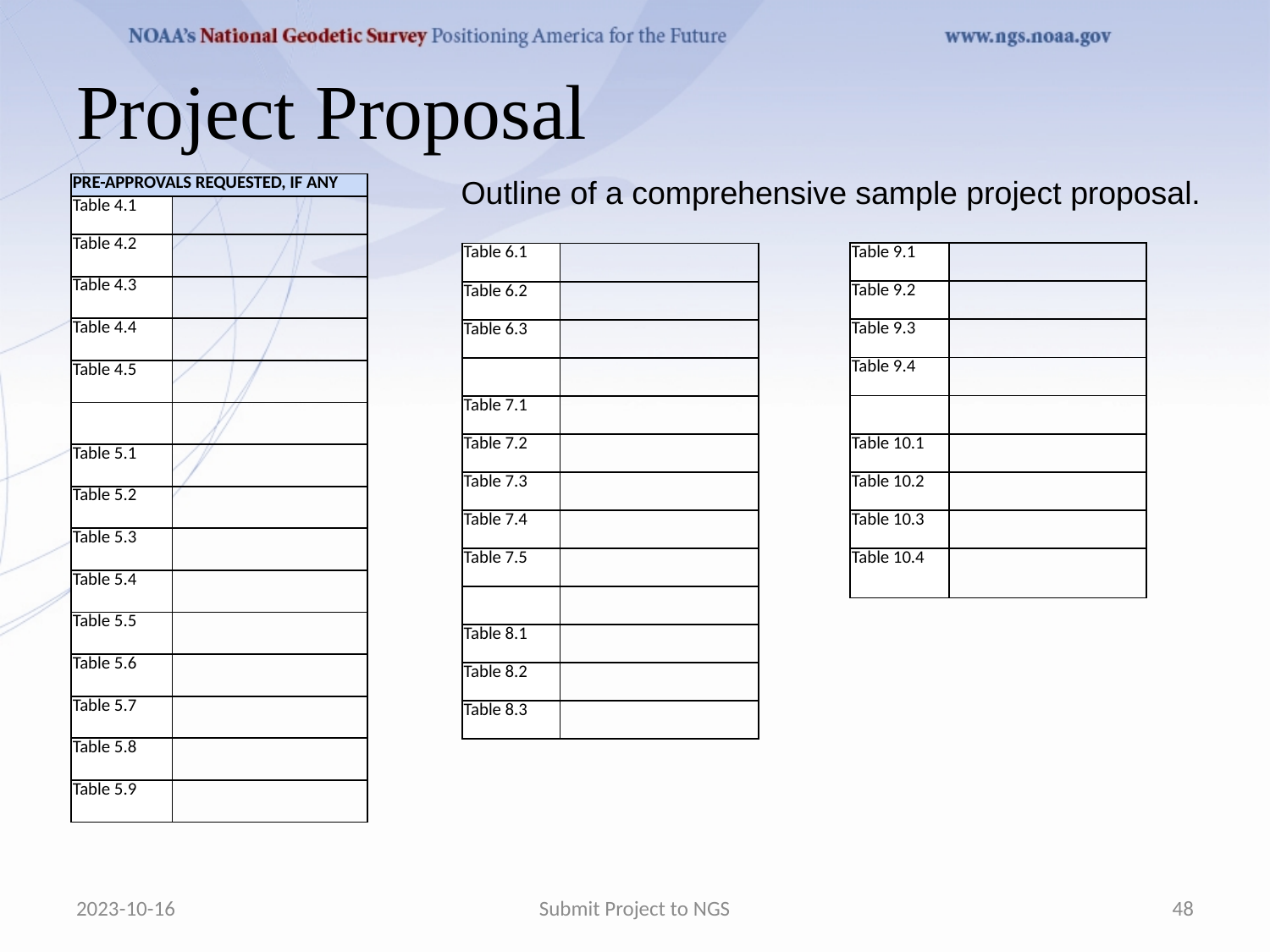

# Project Proposal
Outline of a comprehensive sample project proposal.
| Pre-Approvals Requested, if any |  |
| --- | --- |
| Table 4.1 |  |
| Table 4.2 |  |
| Table 4.3 |  |
| Table 4.4 |  |
| Table 4.5 |  |
|  |  |
| Table 5.1 |  |
| Table 5.2 |  |
| Table 5.3 |  |
| Table 5.4 |  |
| Table 5.5 |  |
| Table 5.6 |  |
| Table 5.7 |  |
| Table 5.8 |  |
| Table 5.9 |  |
| Table 9.1 |  |
| --- | --- |
| Table 9.2 |  |
| Table 9.3 |  |
| Table 9.4 |  |
|  |  |
| Table 10.1 |  |
| Table 10.2 |  |
| Table 10.3 |  |
| Table 10.4 |  |
| Table 6.1 |  |
| --- | --- |
| Table 6.2 |  |
| Table 6.3 |  |
|  |  |
| Table 7.1 |  |
| Table 7.2 |  |
| Table 7.3 |  |
| Table 7.4 |  |
| Table 7.5 |  |
|  |  |
| Table 8.1 |  |
| Table 8.2 |  |
| Table 8.3 |  |
2023-10-16
Submit Project to NGS
48